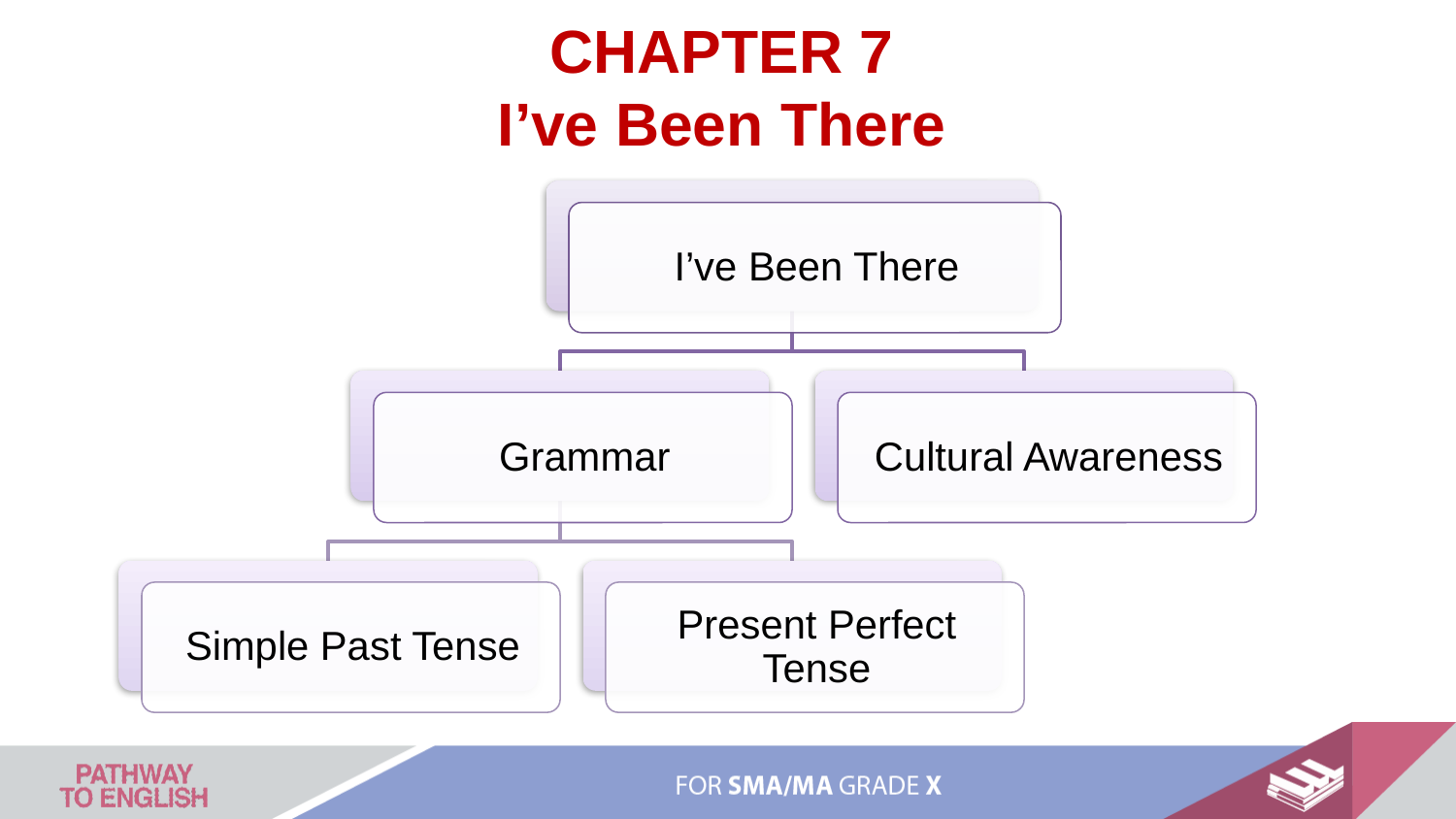

CHAPTER 7
I’ve Been There
I’ve Been There
Grammar
Simple Past Tense
Present Perfect Tense
Cultural Awareness